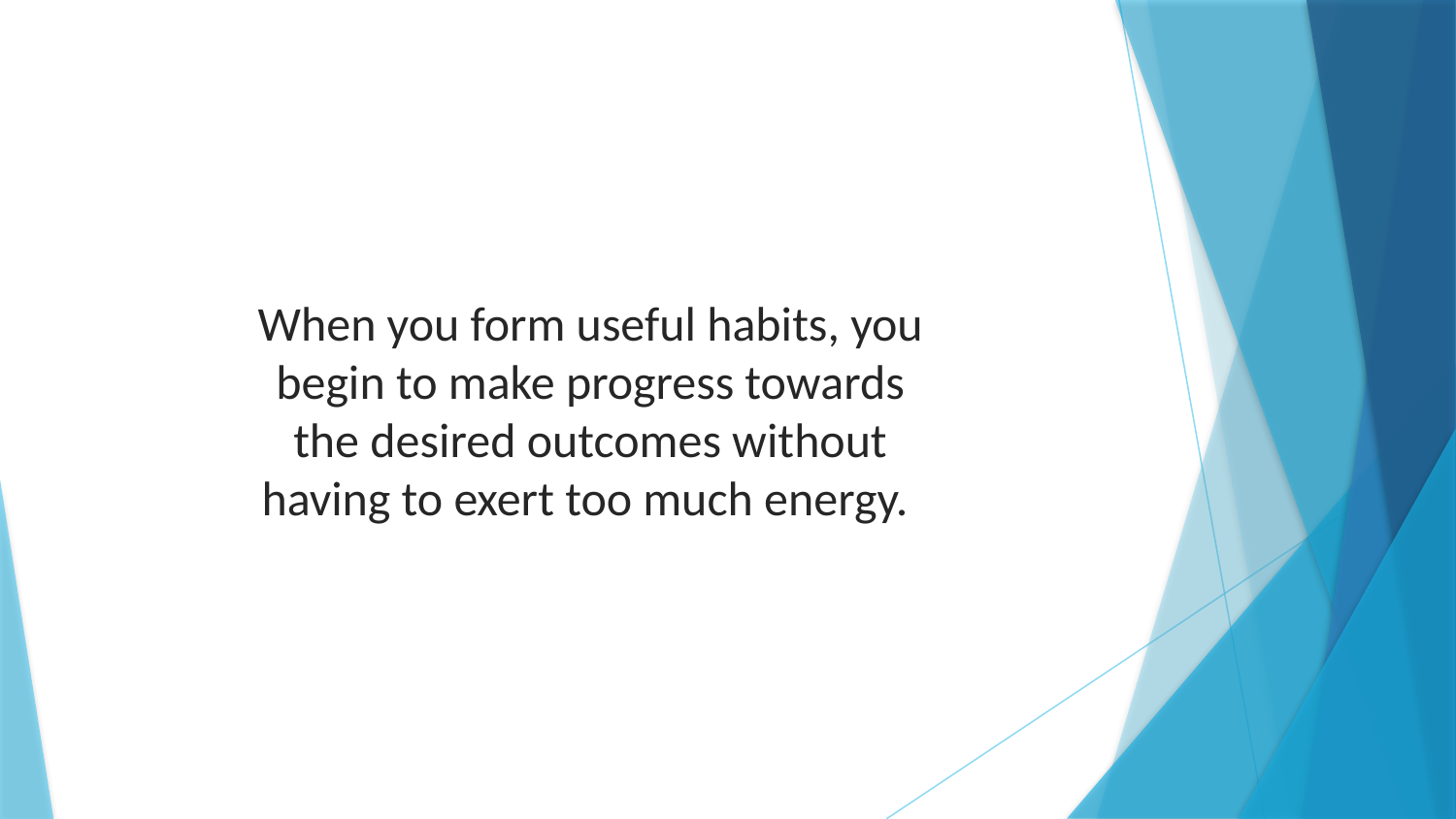

When you form useful habits, you begin to make progress towards the desired outcomes without having to exert too much energy.